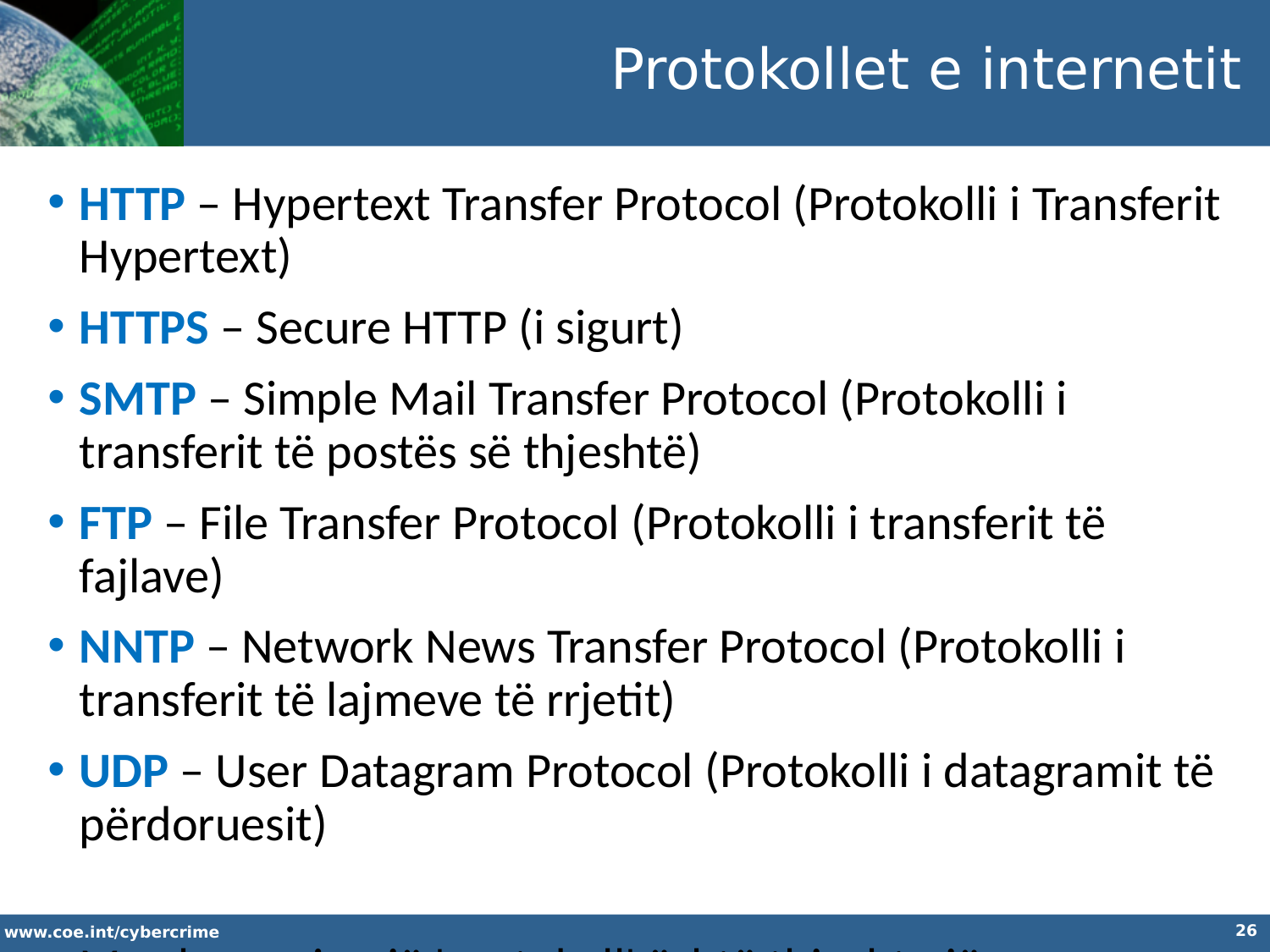

Protokollet e internetit
HTTP – Hypertext Transfer Protocol (Protokolli i Transferit Hypertext)
HTTPS – Secure HTTP (i sigurt)
SMTP – Simple Mail Transfer Protocol (Protokolli i transferit të postës së thjeshtë)
FTP – File Transfer Protocol (Protokolli i transferit të fajlave)
NNTP – Network News Transfer Protocol (Protokolli i transferit të lajmeve të rrjetit)
UDP – User Datagram Protocol (Protokolli i datagramit të përdoruesit)

Mos harroni - një 'protokoll' është thjesht një grup rregullash që nëse ndiqen, lejojnë një komunikim të suksesshëm